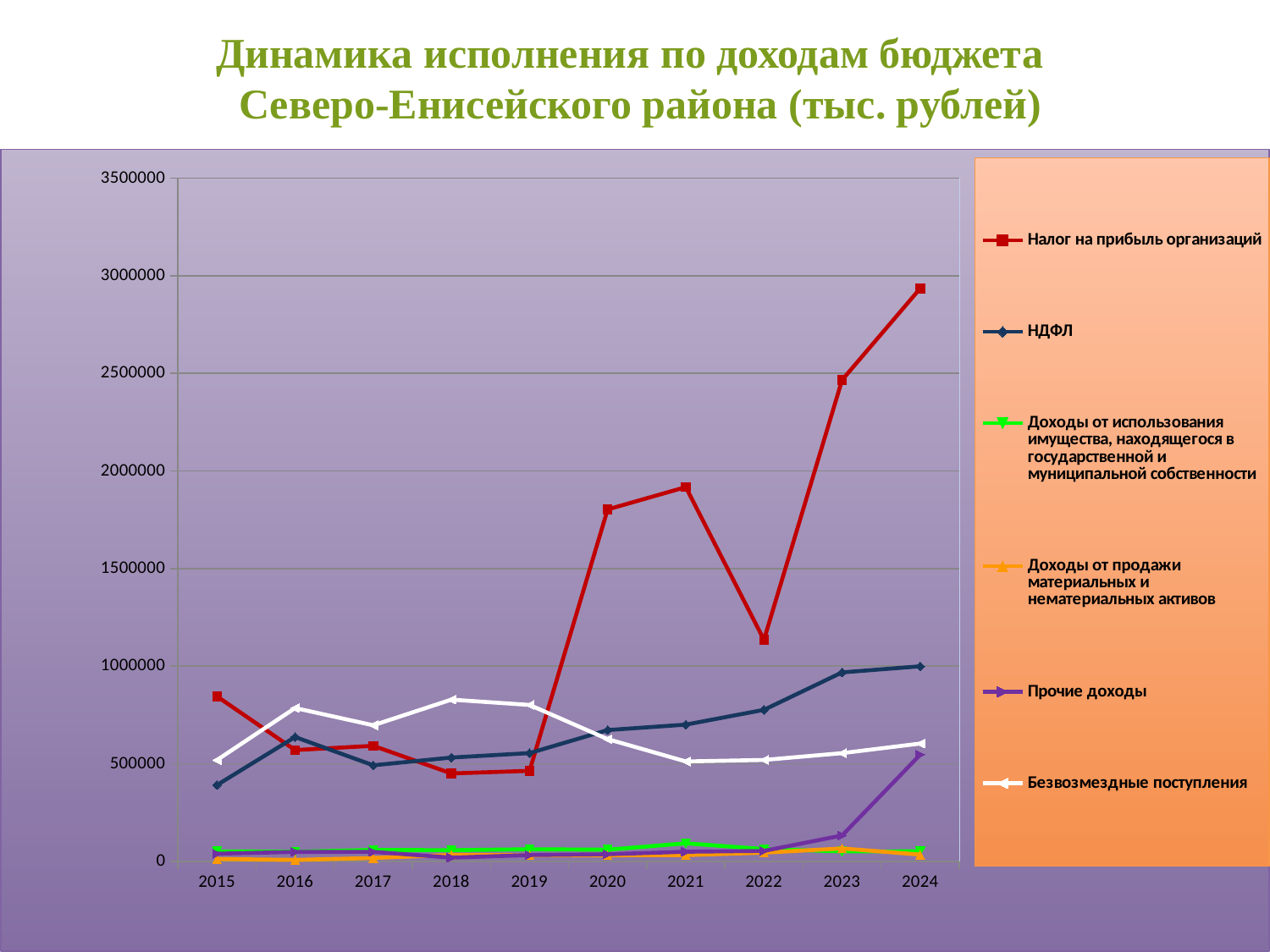

Динамика исполнения по доходам бюджета
 Северо-Енисейского района (тыс. рублей)

### Chart

| Category | Налог на прибыль организаций | НДФЛ | Доходы от использования имущества, находящегося в государственной и муниципальной собственности | Доходы от продажи материальных и нематериальных активов | Прочие доходы | Безвозмездные поступления |
|---|---|---|---|---|---|---|
| 2015 | 845393.2 | 390863.9 | 50767.7 | 11978.3 | 38858.6 | 518761.2 |
| 2016 | 570110.8 | 636727.2 | 48987.9 | 7388.5 | 48114.2 | 785209.2 |
| 2017 | 591650.2 | 491779.8 | 58305.5 | 16949.3 | 48436.8 | 697110.0 |
| 2018 | 450239.7 | 531619.2 | 56841.0 | 32806.3 | 18803.0 | 828183.7 |
| 2019 | 463414.6 | 554395.1 | 61603.9 | 30974.7 | 31993.2 | 801185.5 |
| 2020 | 1802656.5 | 672150.1 | 59483.0 | 30696.6 | 36074.1 | 625919.9 |
| 2021 | 1917017.9 | 700502.9 | 92290.2 | 31697.2 | 48908.0 | 511397.6 |
| 2022 | 1134526.5 | 776147.1 | 62787.7 | 44367.8 | 53322.0 | 519232.8 |
| 2023 | 2465883.3 | 967608.8 | 50793.3 | 65720.1 | 132574.3 | 554253.1 |
| 2024 | 2934880.0 | 999185.9 | 50993.4 | 34341.1 | 546204.8 | 603303.4 |